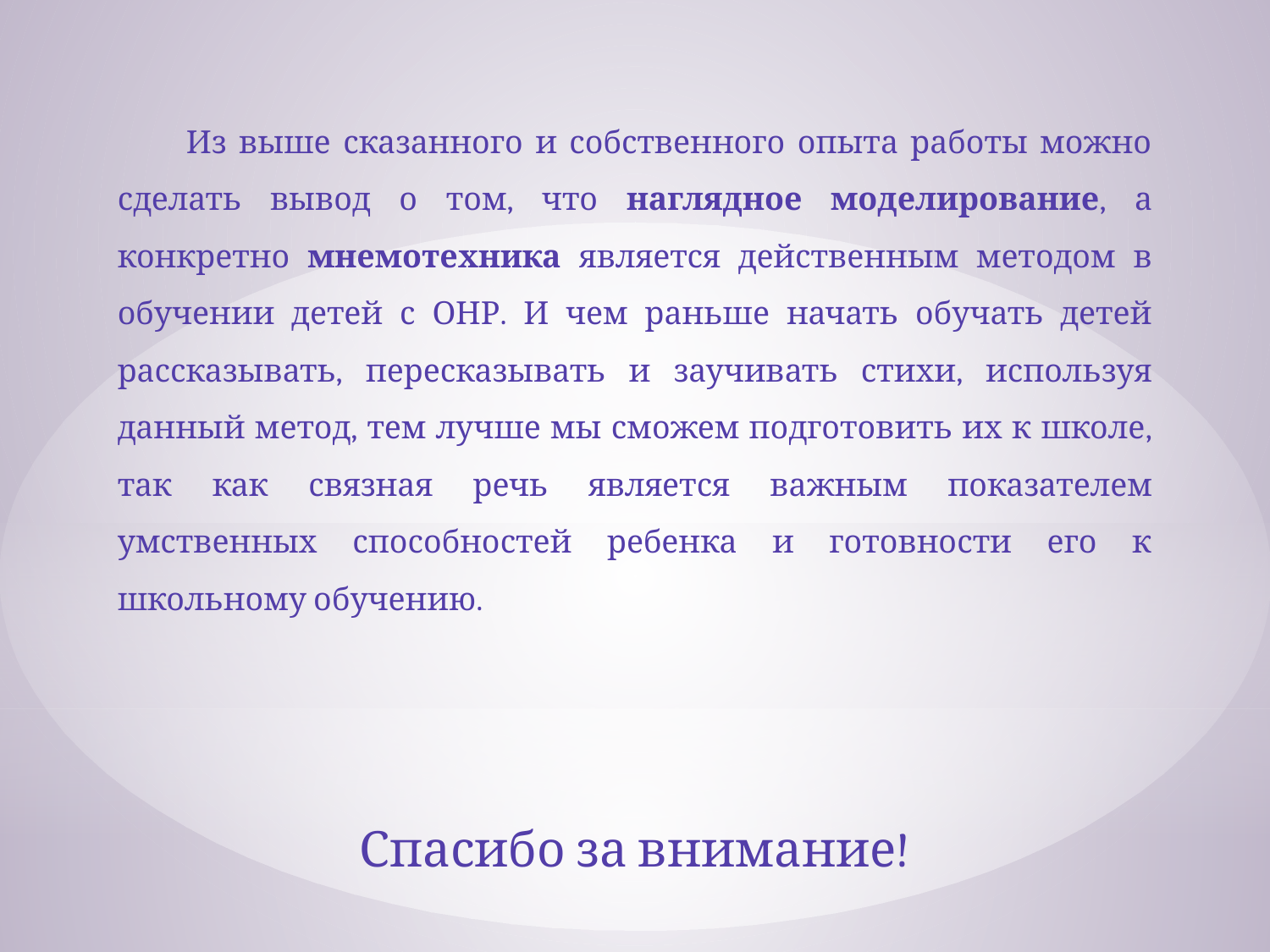

Из выше сказанного и собственного опыта работы можно сделать вывод о том, что наглядное моделирование, а конкретно мнемотехника является действенным методом в обучении детей с ОНР. И чем раньше начать обучать детей рассказывать, пересказывать и заучивать стихи, используя данный метод, тем лучше мы сможем подготовить их к школе, так как связная речь является важным показателем умственных способностей ребенка и готовности его к школьному обучению.

Спасибо за внимание!